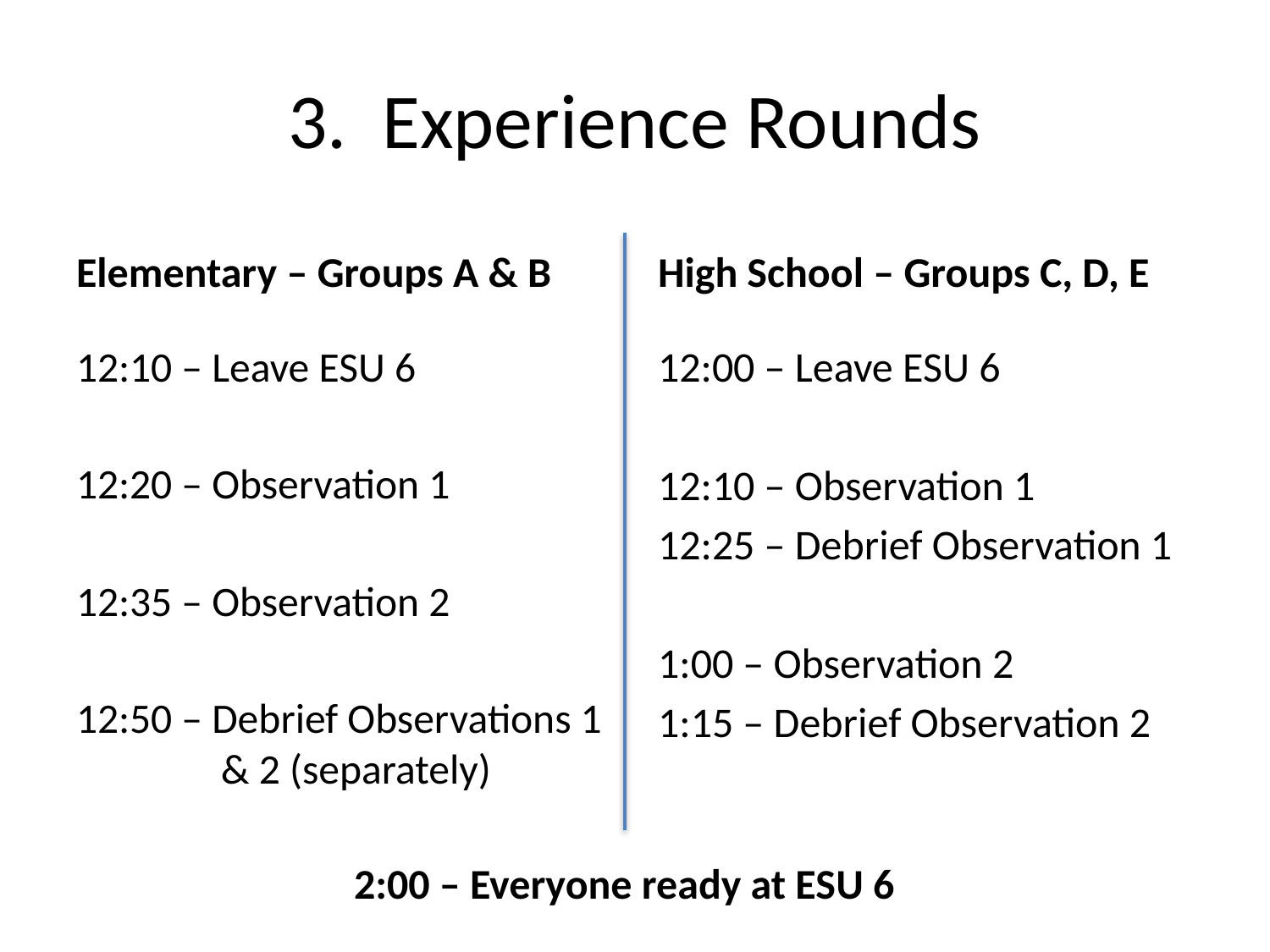

# 3.  Experience Rounds
Elementary – Groups A & B
High School – Groups C, D, E
12:10 – Leave ESU 6

12:20 – Observation 1

12:35 – Observation 2

12:50 – Debrief Observations 1 		  & 2 (separately)
12:00 – Leave ESU 6

12:10 – Observation 1
12:25 – Debrief Observation 1

1:00 – Observation 2
1:15 – Debrief Observation 2

2:00 – Everyone ready at ESU 6